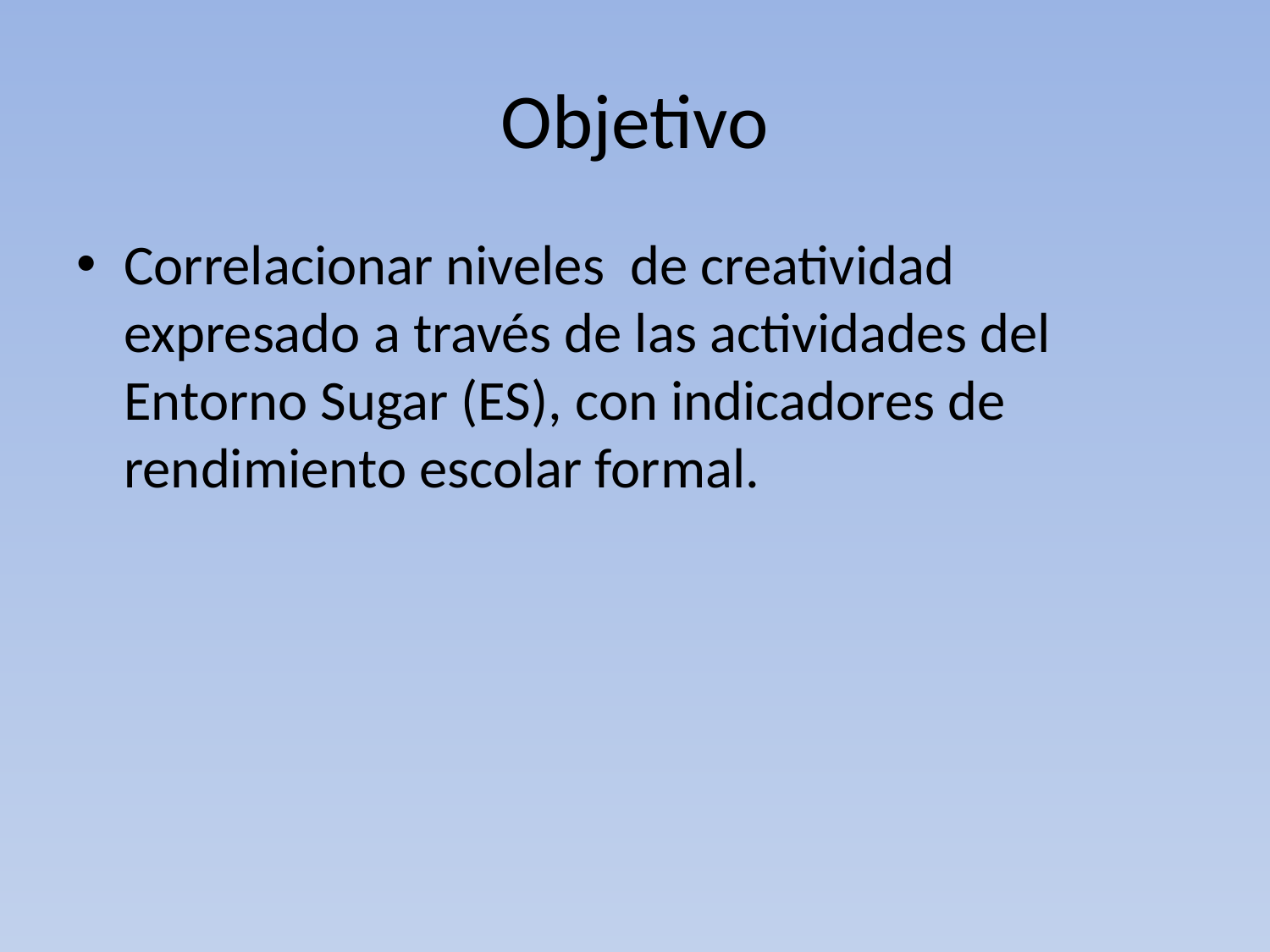

# Objetivo
Correlacionar niveles  de creatividad expresado a través de las actividades del Entorno Sugar (ES), con indicadores de rendimiento escolar formal.